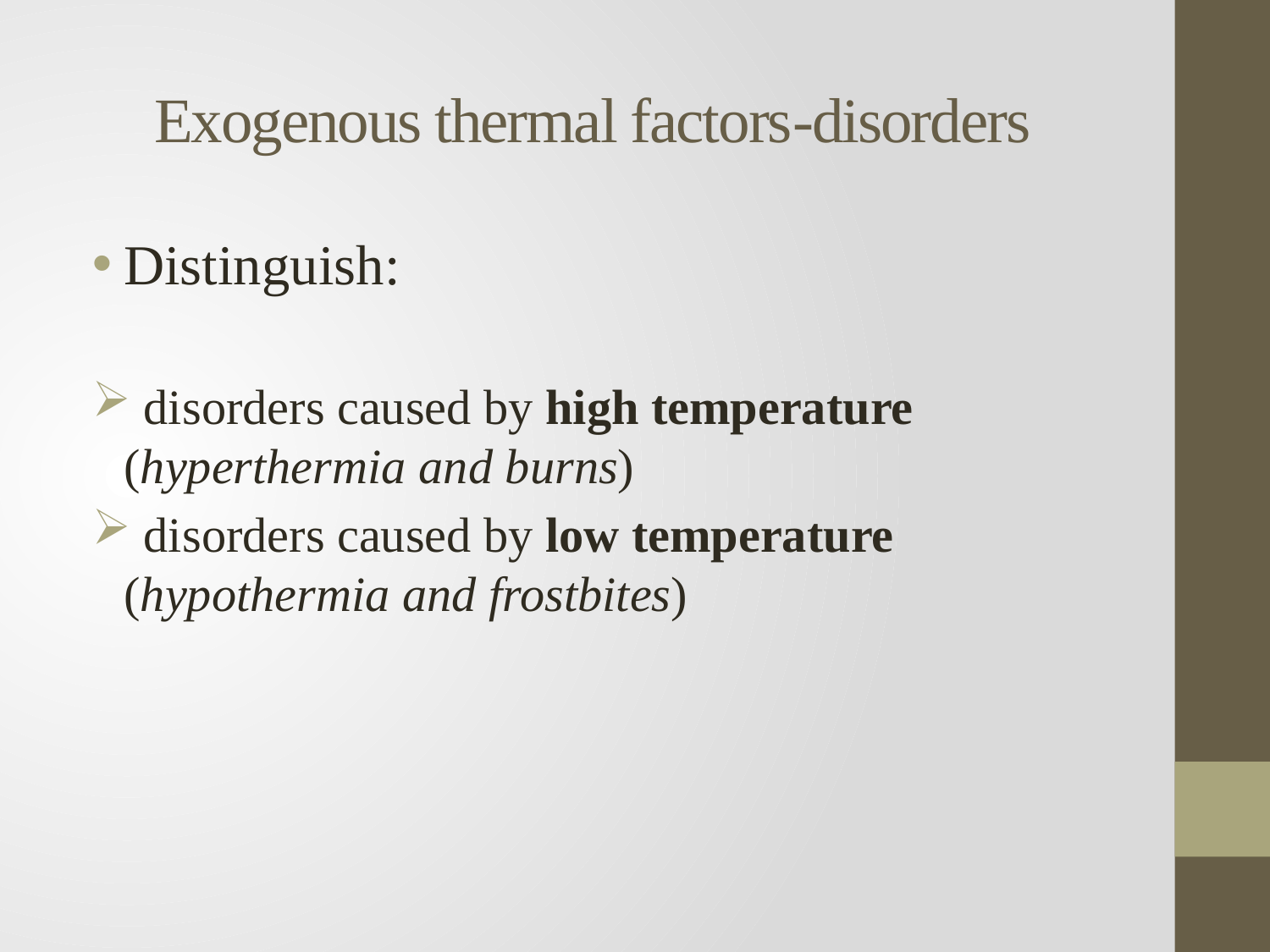

# Exogenous thermal factors-disorders
Distinguish:

 disorders caused by high temperature  (hyperthermia and burns)
 disorders caused by low temperature (hypothermia and frostbites)